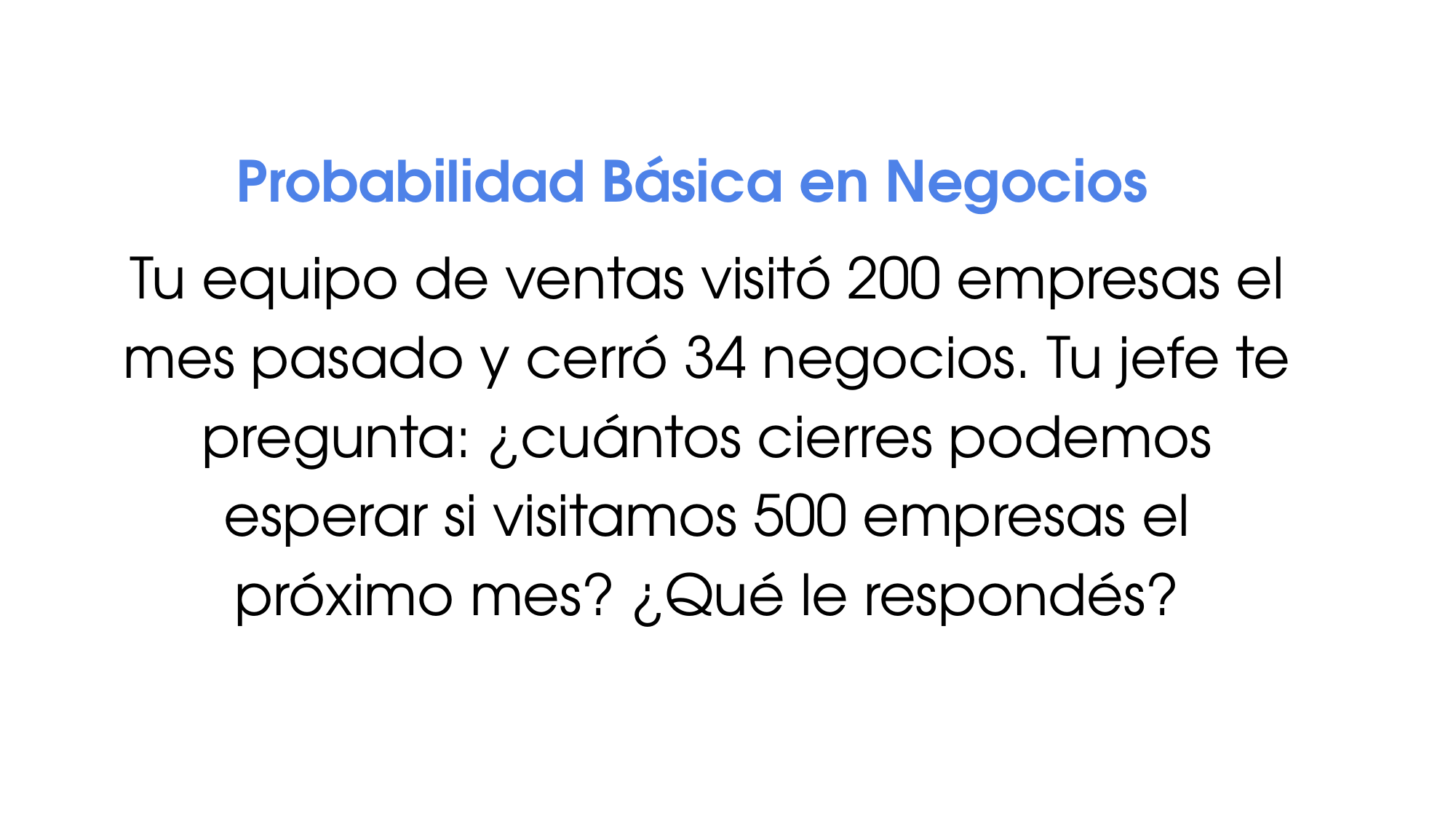

Probabilidad Básica en Negocios
Tu equipo de ventas visitó 200 empresas el mes pasado y cerró 34 negocios. Tu jefe te pregunta: ¿cuántos cierres podemos esperar si visitamos 500 empresas el próximo mes? ¿Qué le respondés?